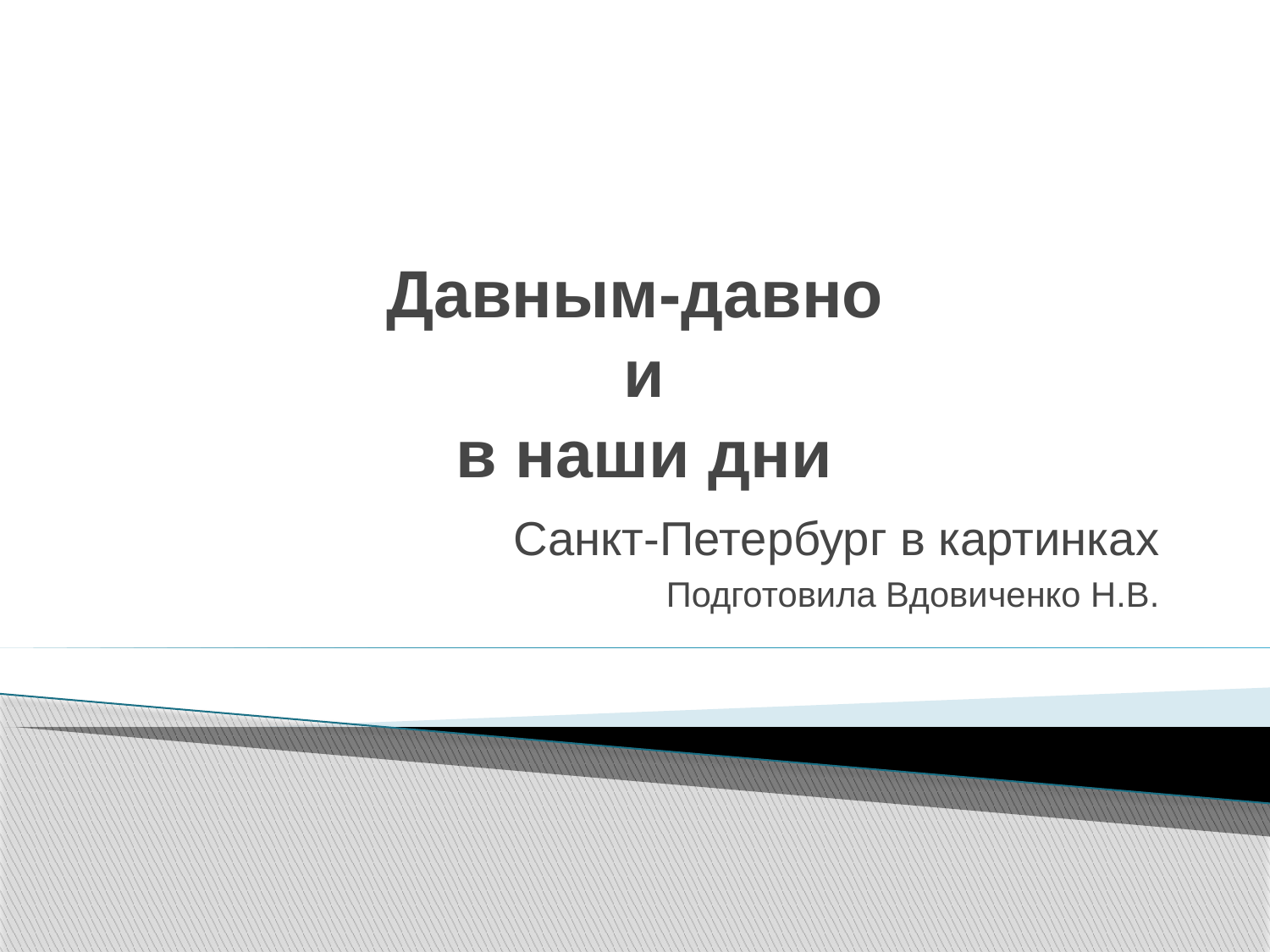

# Давным-давно и в наши дни
Санкт-Петербург в картинках
Подготовила Вдовиченко Н.В.